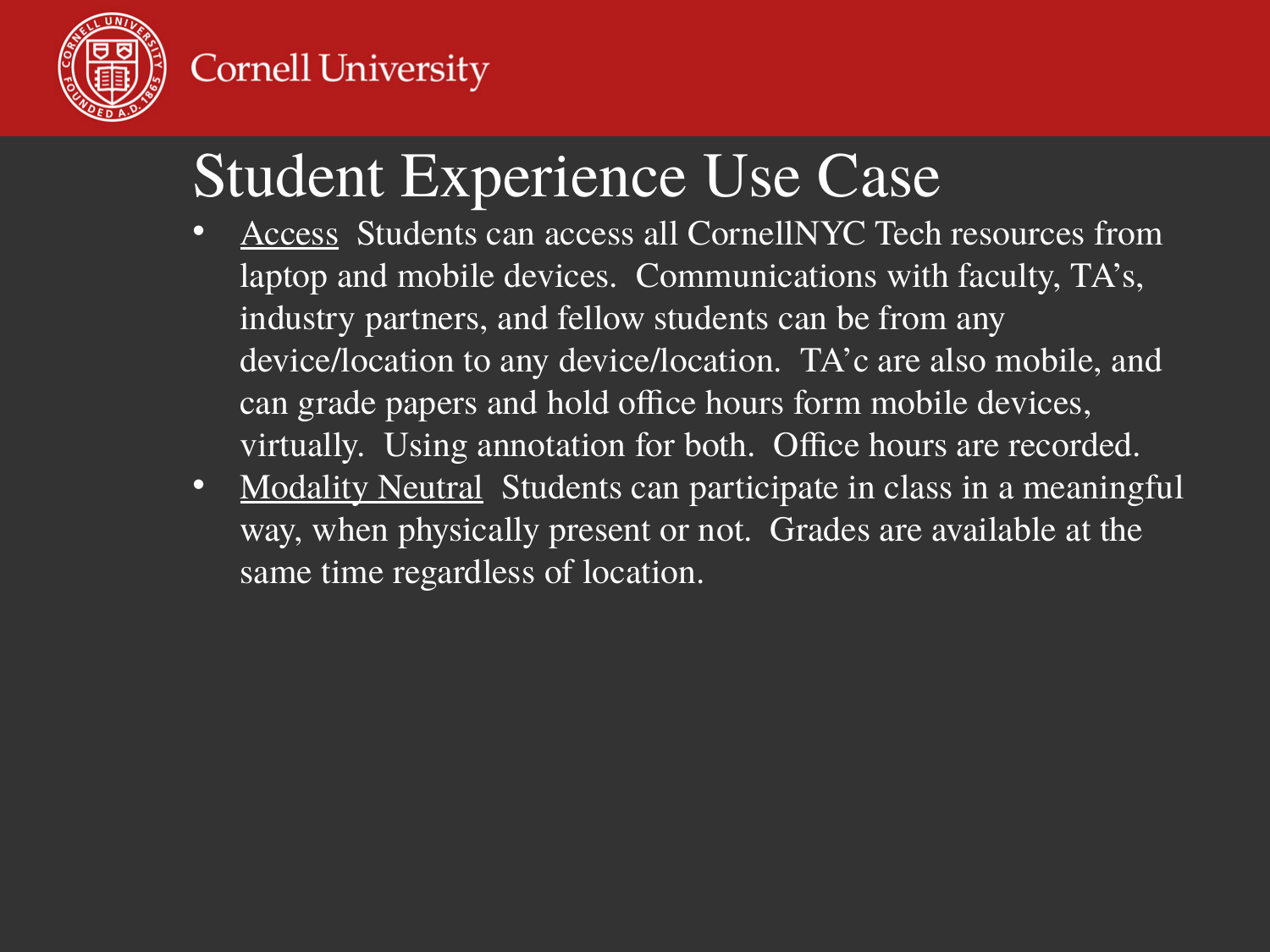

Student Experience Use Case
Access  Students can access all CornellNYC Tech resources from laptop and mobile devices.  Communications with faculty, TA’s, industry partners, and fellow students can be from any device/location to any device/location.  TA’c are also mobile, and can grade papers and hold office hours form mobile devices, virtually.  Using annotation for both.  Office hours are recorded.
Modality Neutral  Students can participate in class in a meaningful way, when physically present or not.  Grades are available at the same time regardless of location.